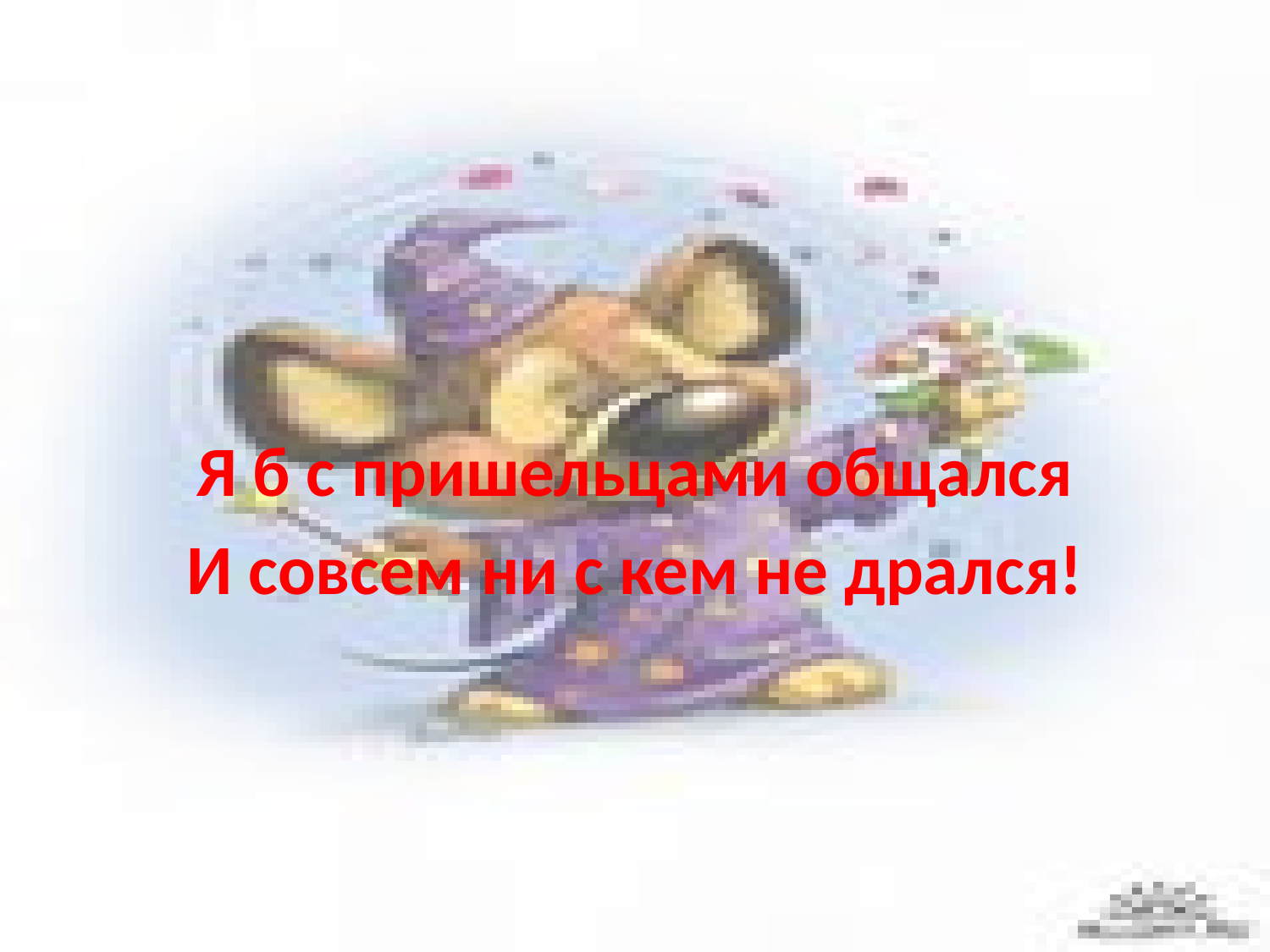

#

Я б с пришельцами общался
И совсем ни с кем не дрался!